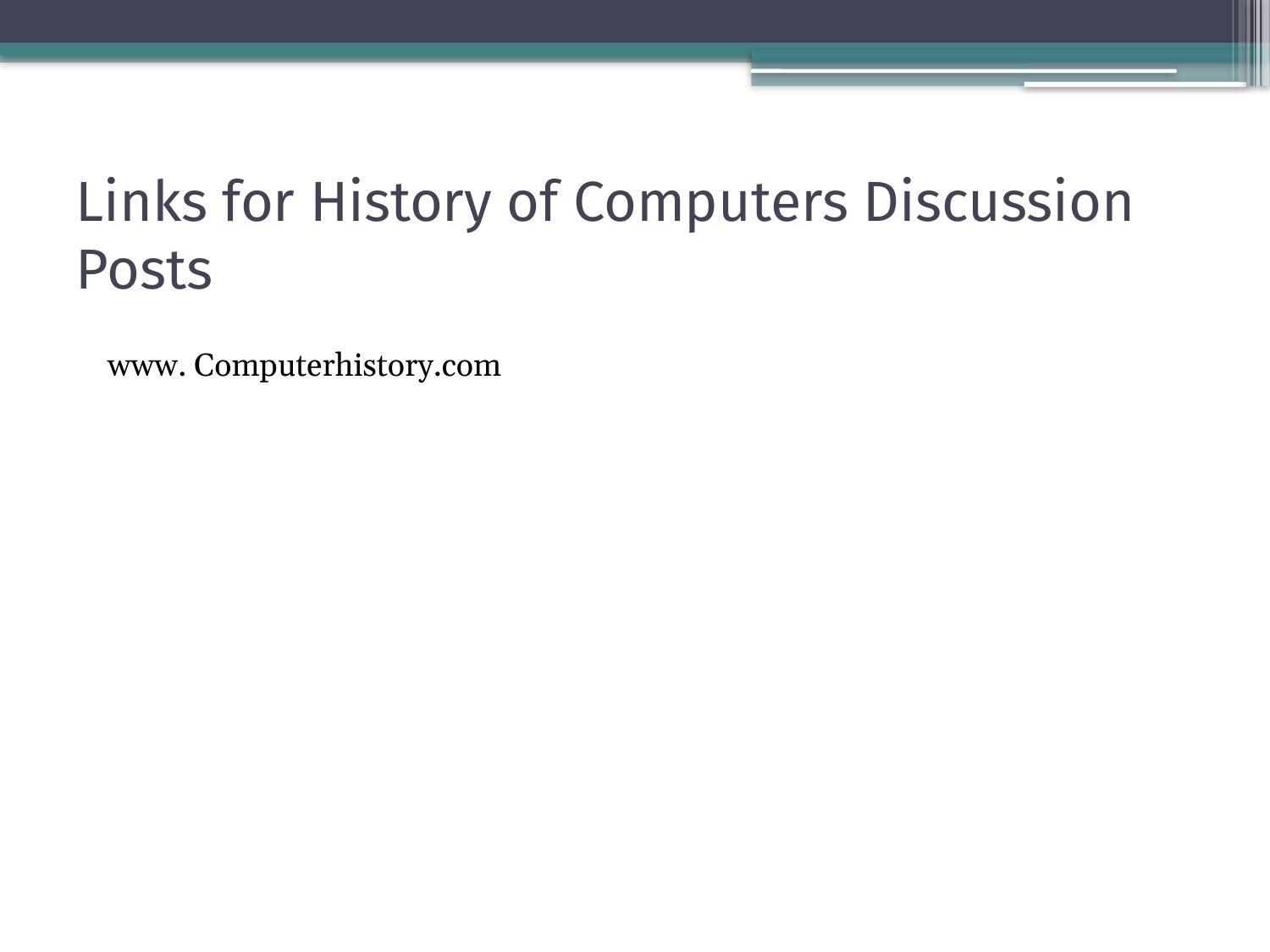

# Links for History of Computers Discussion Posts
www. Computerhistory.com